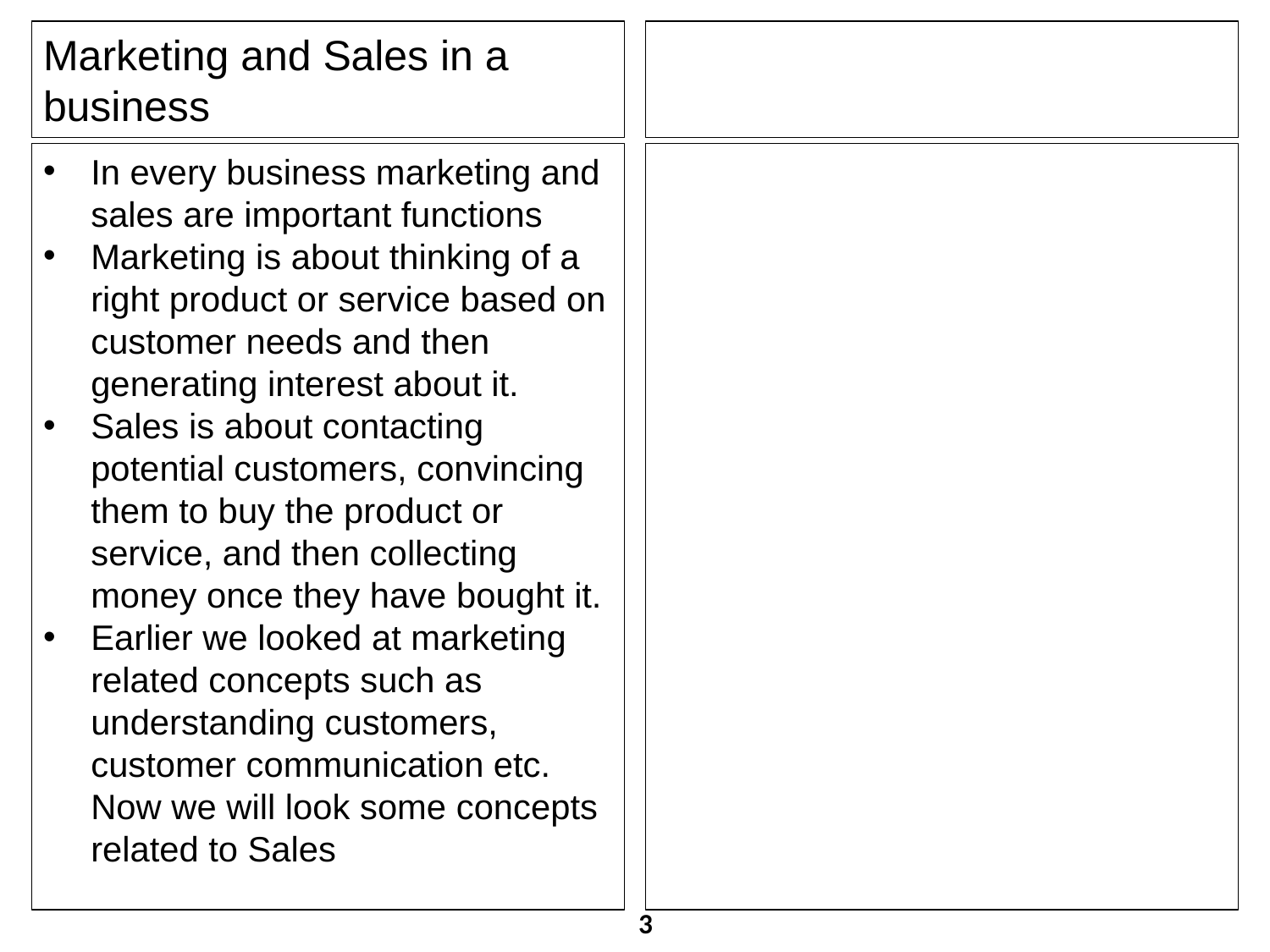

Marketing and Sales in a business

In every business marketing and sales are important functions
Marketing is about thinking of a right product or service based on customer needs and then generating interest about it.
Sales is about contacting potential customers, convincing them to buy the product or service, and then collecting money once they have bought it.
Earlier we looked at marketing related concepts such as understanding customers, customer communication etc. Now we will look some concepts related to Sales

3